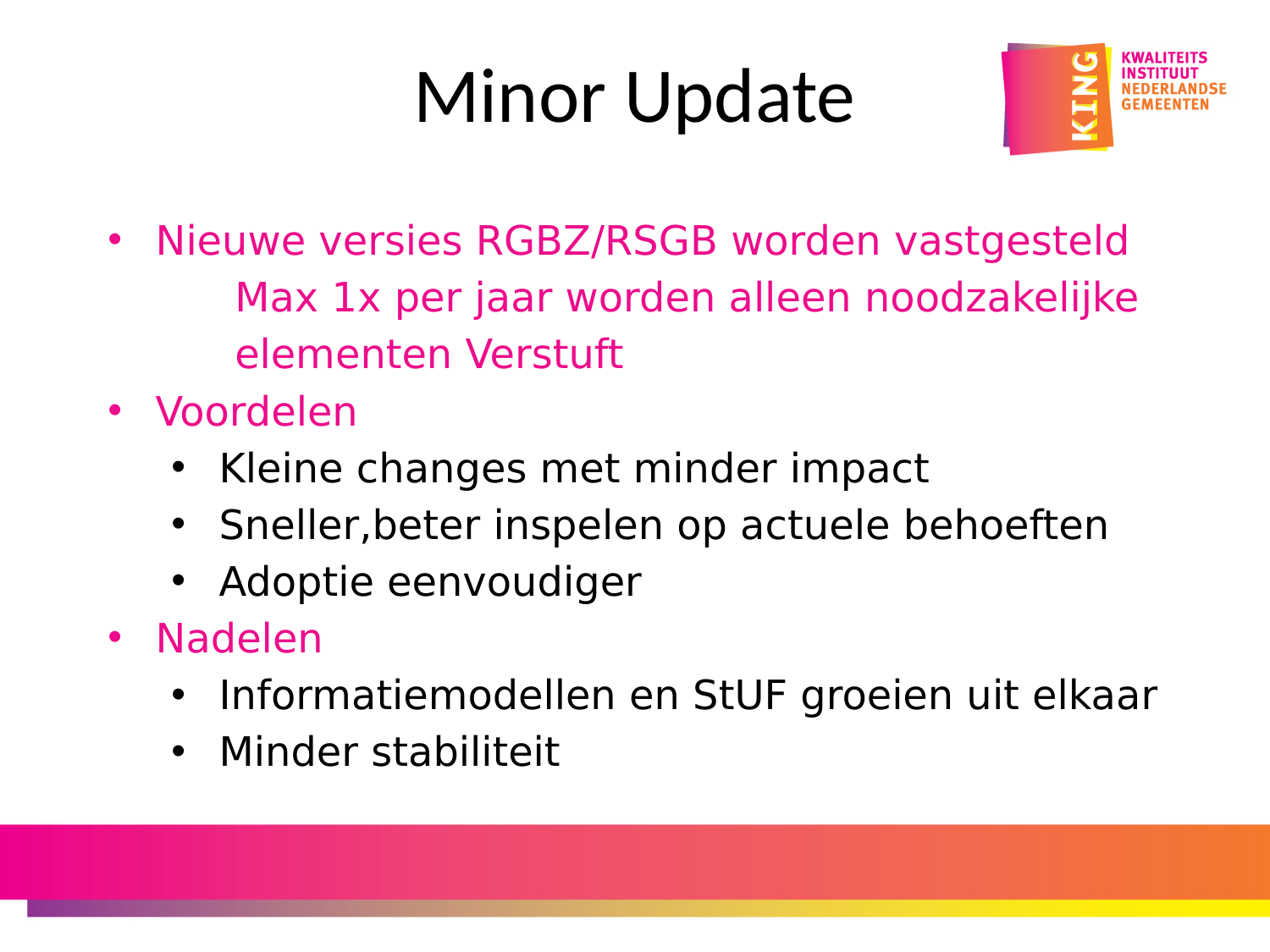

# Minor Update
Nieuwe versies RGBZ/RSGB worden vastgesteld
	Max 1x per jaar worden alleen noodzakelijke
	elementen Verstuft
Voordelen
Kleine changes met minder impact
Sneller,beter inspelen op actuele behoeften
Adoptie eenvoudiger
Nadelen
Informatiemodellen en StUF groeien uit elkaar
Minder stabiliteit